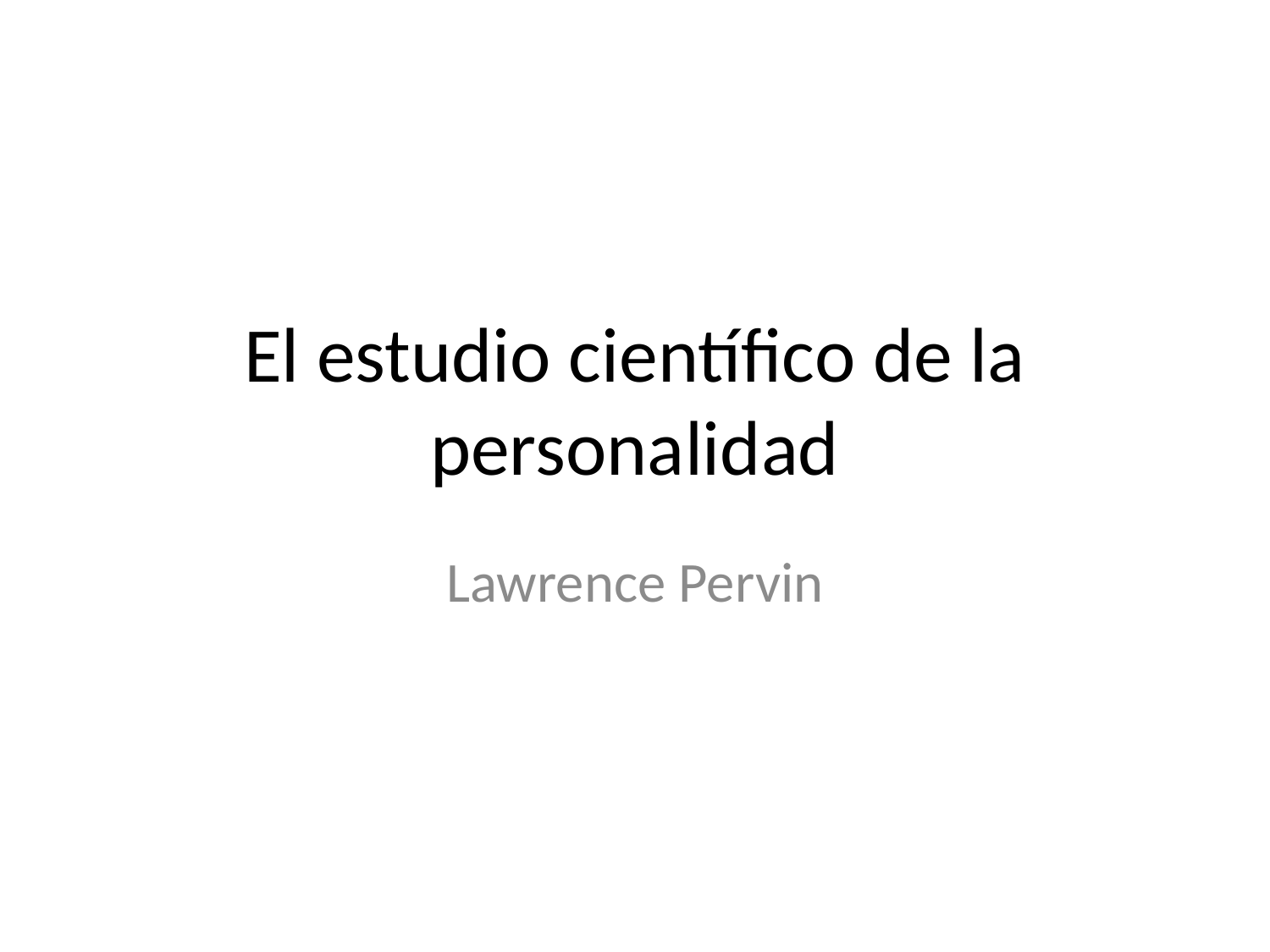

# El estudio científico de la personalidad
Lawrence Pervin